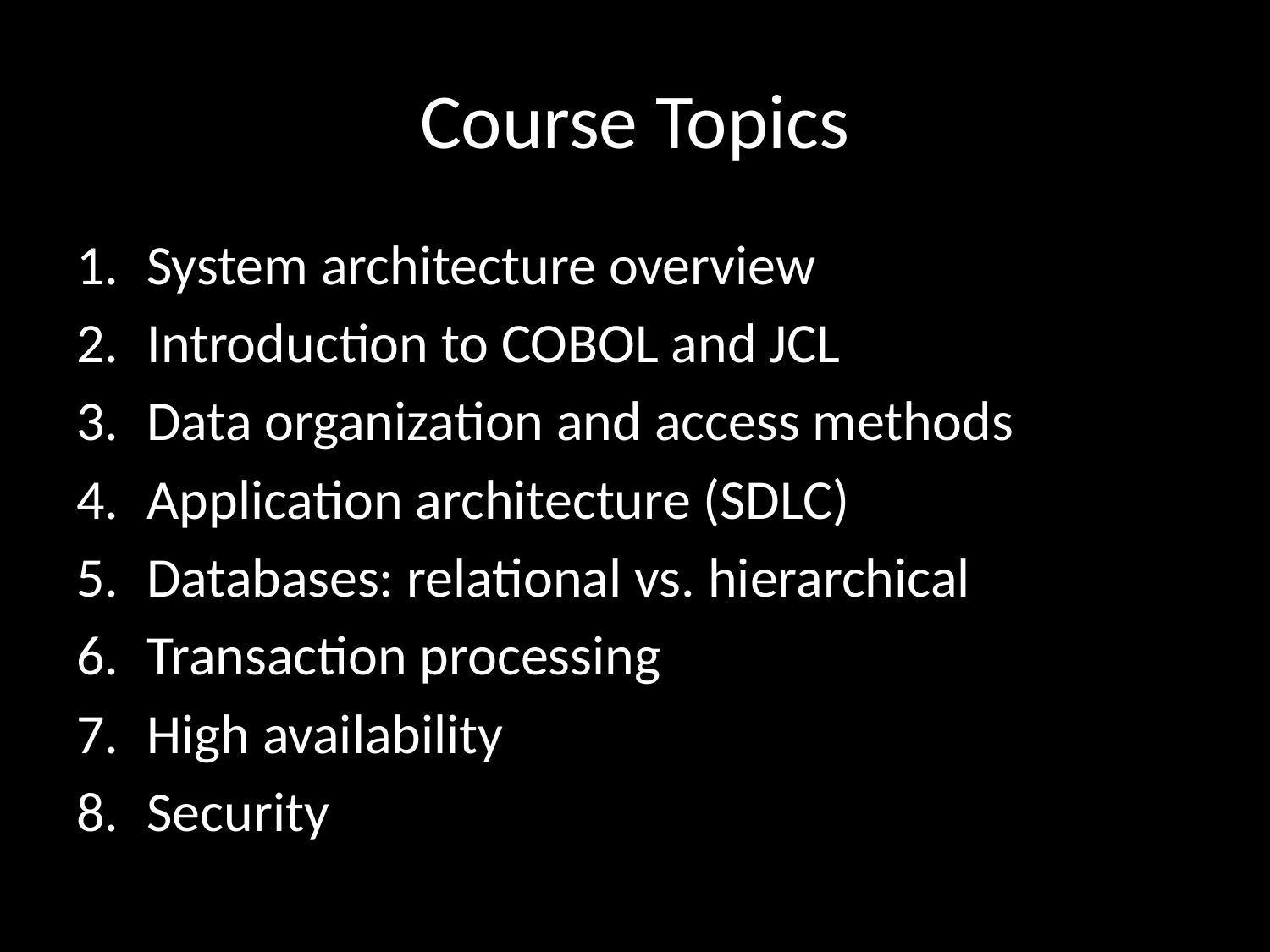

# Course Topics
System architecture overview
Introduction to COBOL and JCL
Data organization and access methods
Application architecture (SDLC)
Databases: relational vs. hierarchical
Transaction processing
High availability
Security